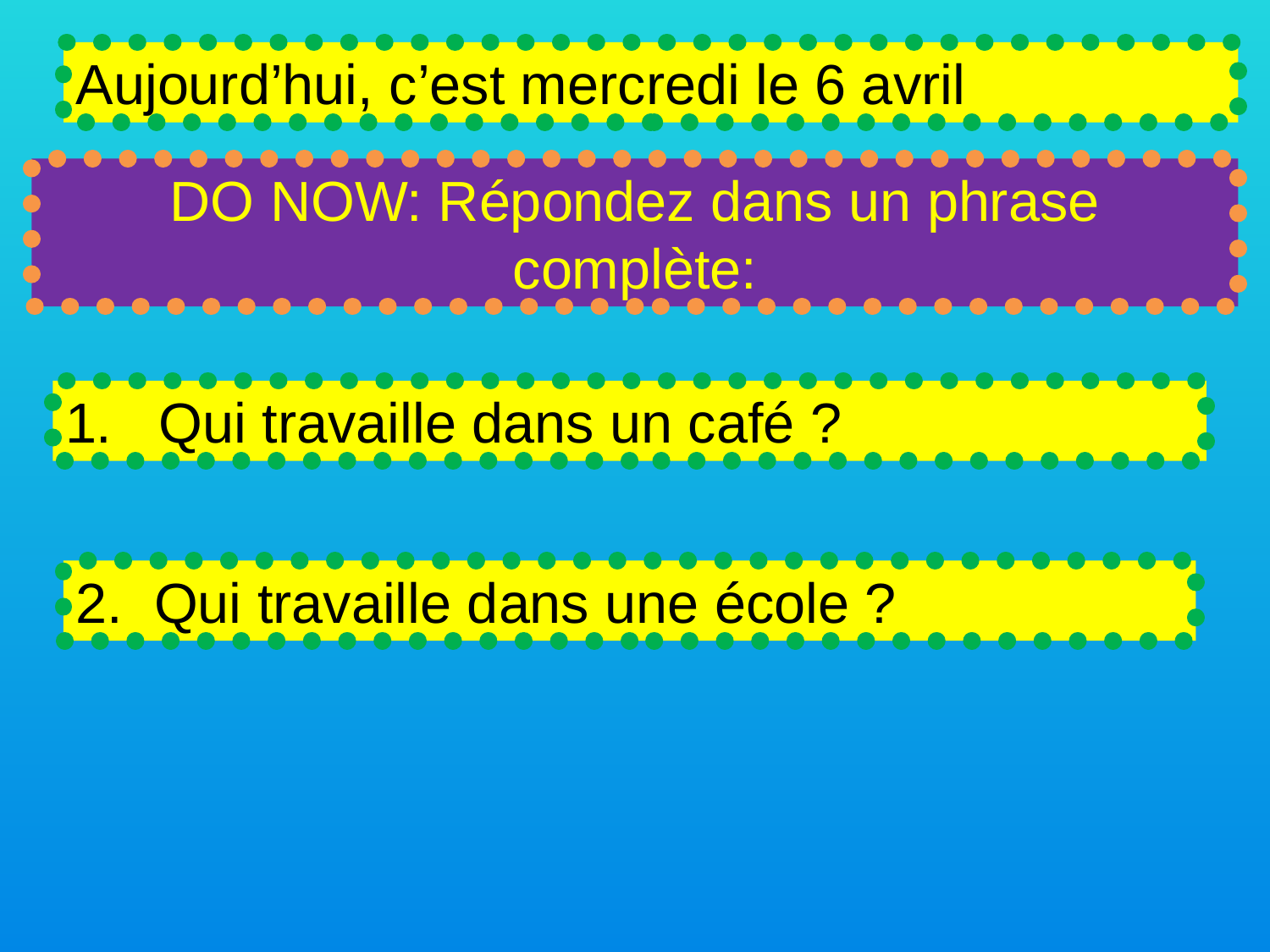

Aujourd’hui, c’est mercredi le 6 avril
DO NOW: Répondez dans un phrase complète:
1.   Qui travaille dans un café ?
2.  Qui travaille dans une école ?